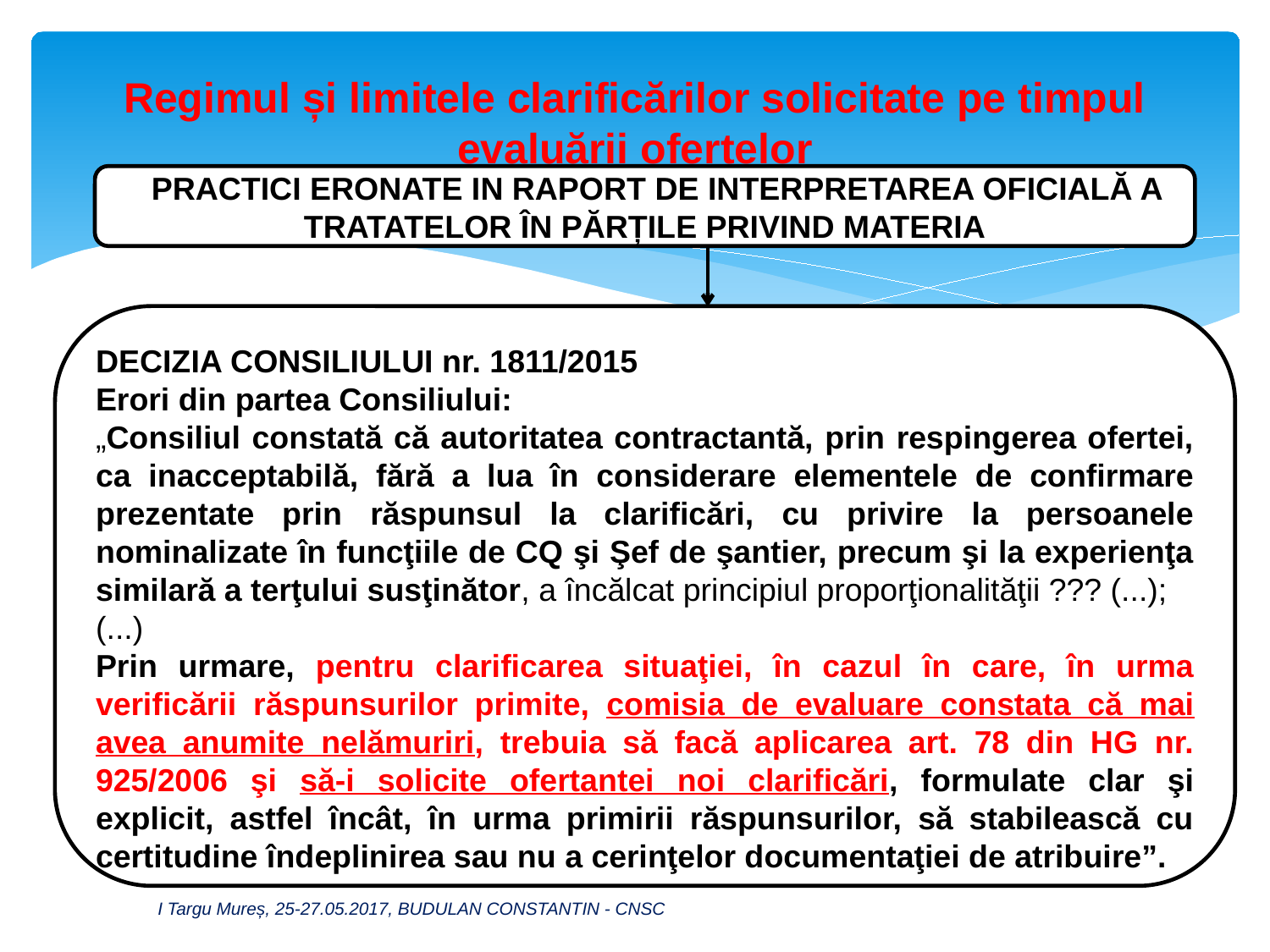

# Regimul și limitele clarificărilor solicitate pe timpul evaluării ofertelor
PRACTICI ERONATE IN RAPORT DE INTERPRETAREA OFICIALĂ A TRATATELOR ÎN PĂRȚILE PRIVIND MATERIA
DECIZIA CONSILIULUI nr. 1811/2015
Erori din partea Consiliului:
„Consiliul constată că autoritatea contractantă, prin respingerea ofertei, ca inacceptabilă, fără a lua în considerare elementele de confirmare prezentate prin răspunsul la clarificări, cu privire la persoanele nominalizate în funcţiile de CQ şi Şef de şantier, precum şi la experienţa similară a terţului susţinător, a încălcat principiul proporţionalităţii ??? (...);
(...)
Prin urmare, pentru clarificarea situaţiei, în cazul în care, în urma verificării răspunsurilor primite, comisia de evaluare constata că mai avea anumite nelămuriri, trebuia să facă aplicarea art. 78 din HG nr. 925/2006 şi să-i solicite ofertantei noi clarificări, formulate clar şi explicit, astfel încât, în urma primirii răspunsurilor, să stabilească cu certitudine îndeplinirea sau nu a cerinţelor documentaţiei de atribuire”.

I Targu Mureș, 25-27.05.2017, BUDULAN CONSTANTIN - CNSC